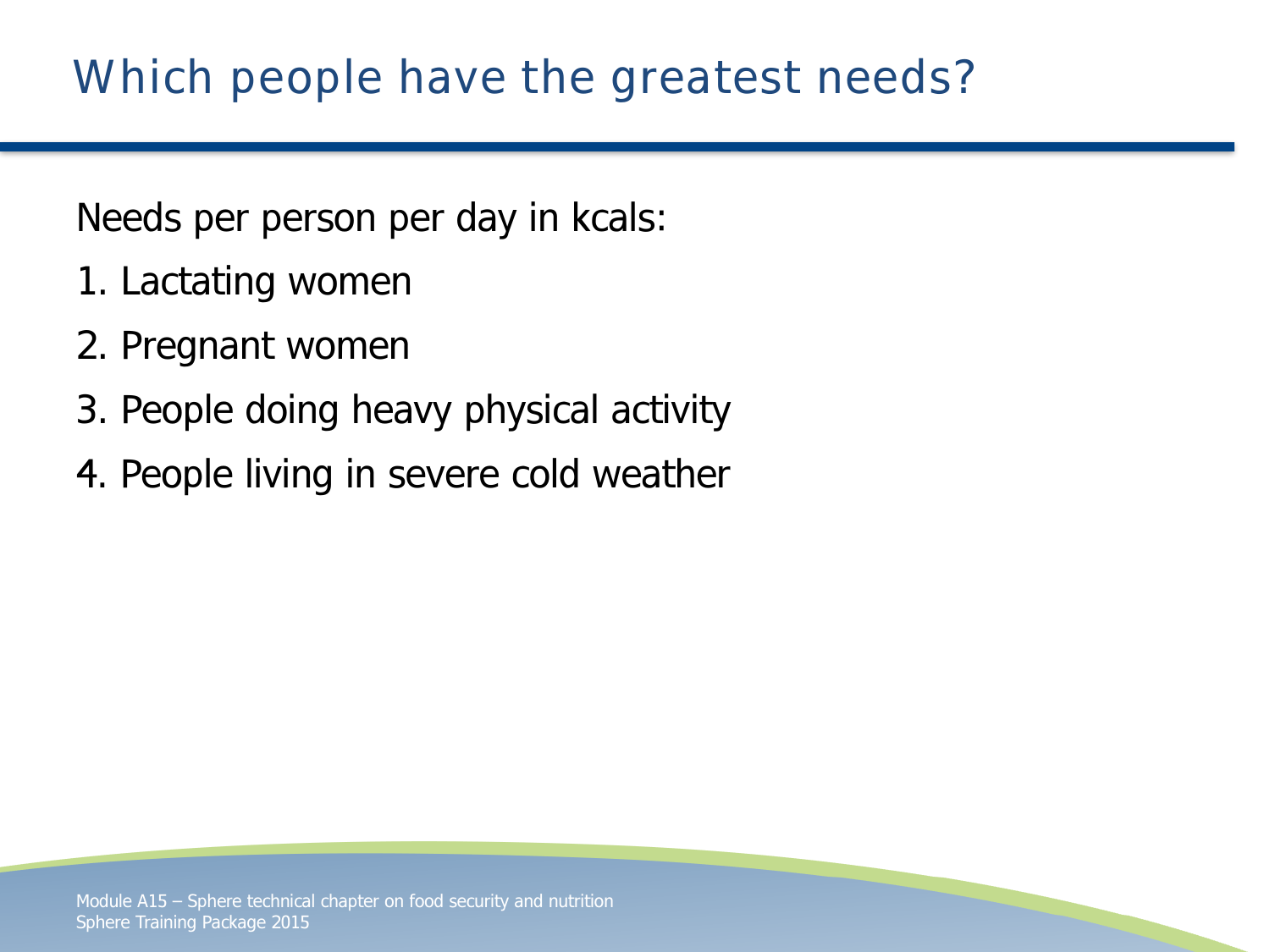

# Which people have the greatest needs?
Needs per person per day in kcals:
1. Lactating women
2. Pregnant women
3. People doing heavy physical activity
4. People living in severe cold weather

Module A15 – Sphere technical chapter on food security and nutrition
Sphere Training Package 2015